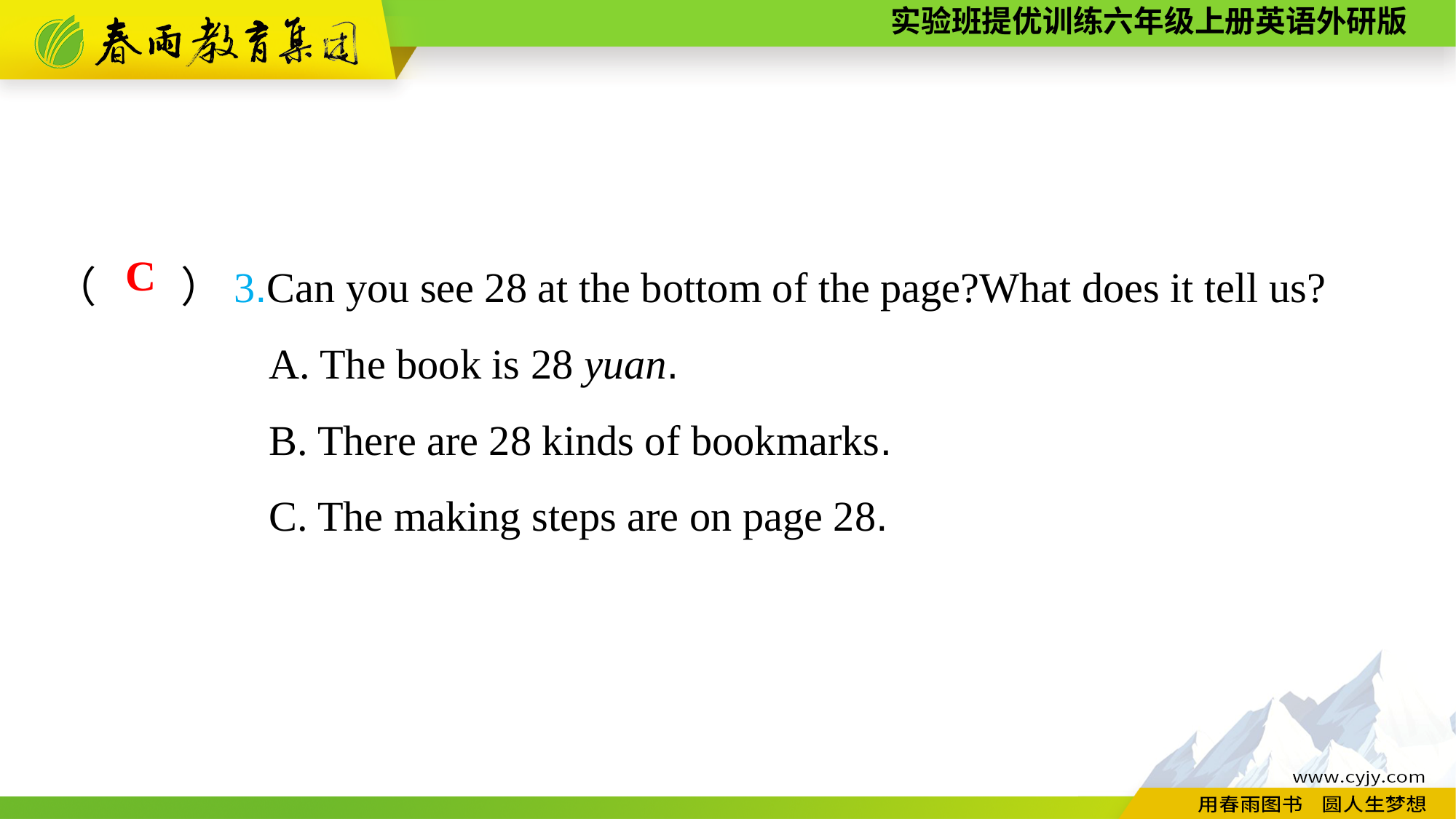

（　　）3.Can you see 28 at the bottom of the page?What does it tell us?
A. The book is 28 yuan.
B. There are 28 kinds of bookmarks.
C. The making steps are on page 28.
C